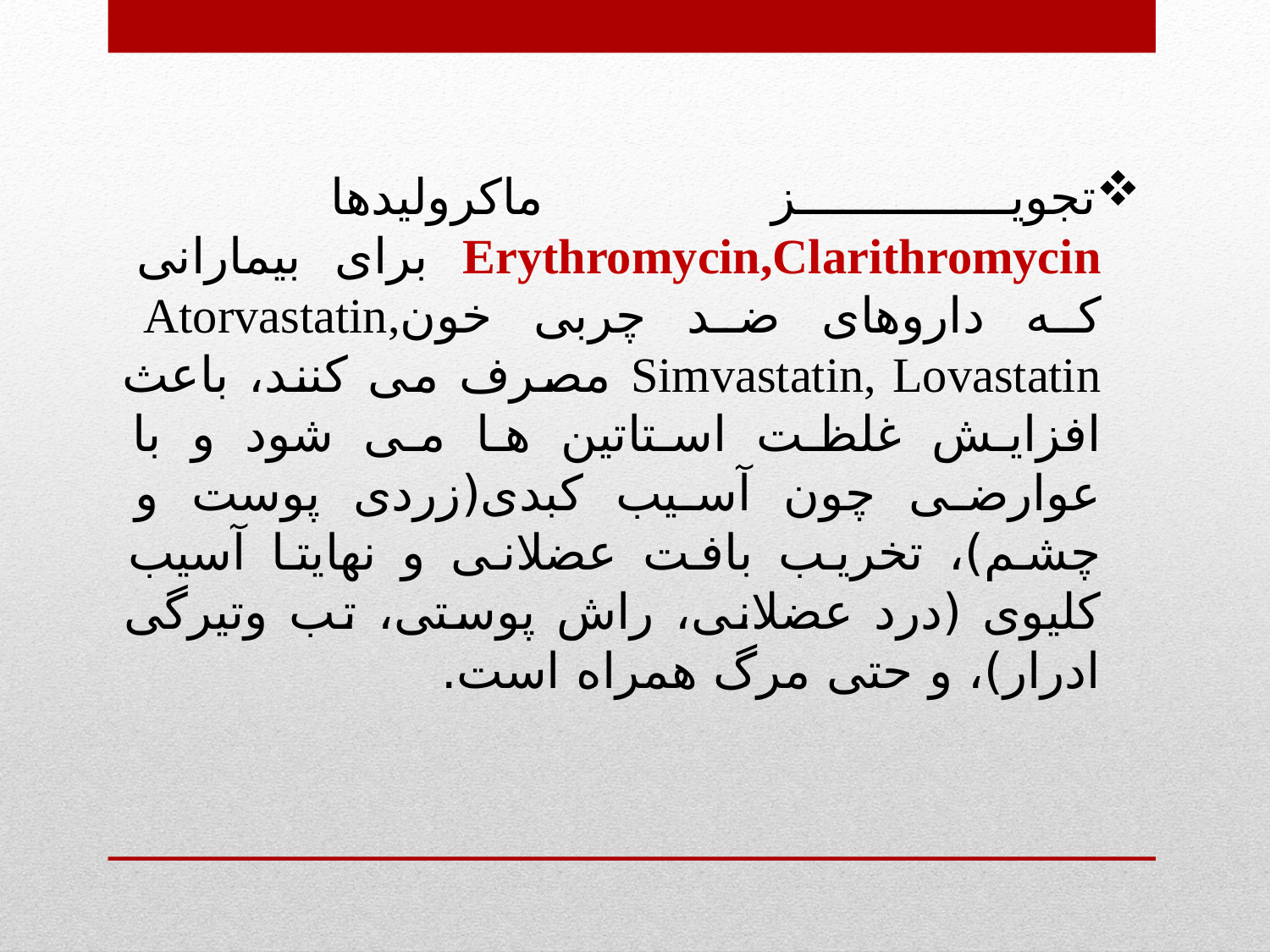

تجویز ماکرولیدها Erythromycin,Clarithromycin برای بیمارانی که داروهای ضد چربی خونAtorvastatin, Simvastatin, Lovastatin مصرف می کنند، باعث افزایش غلظت استاتین ها می شود و با عوارضی چون آسیب کبدی(زردی پوست و چشم)، تخریب بافت عضلانی و نهایتا آسیب کلیوی (درد عضلانی، راش پوستی، تب وتیرگی ادرار)، و حتی مرگ همراه است.